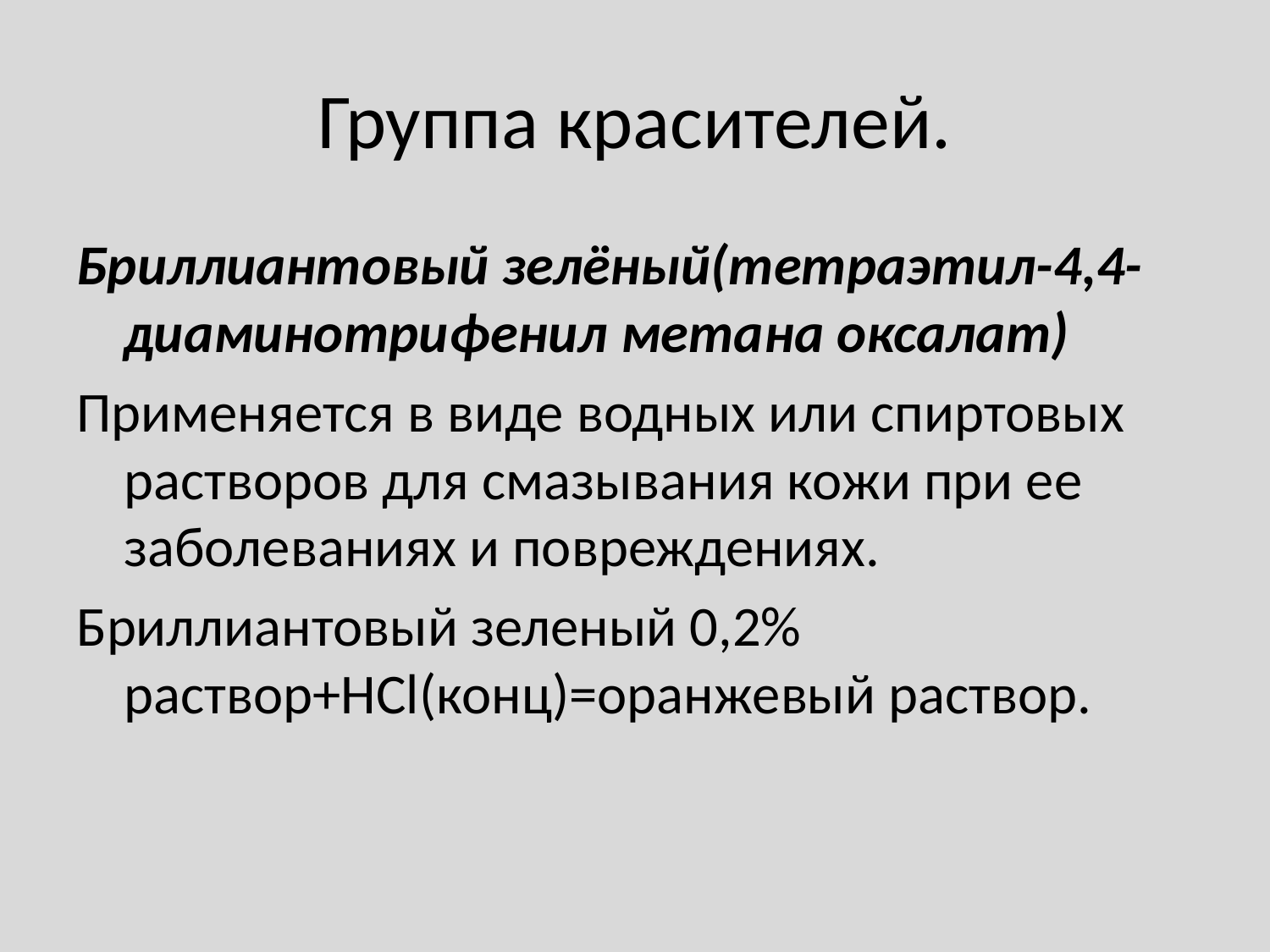

# Группа красителей.
Бриллиантовый зелёный(тетраэтил-4,4-диаминотрифенил метана оксалат)
Применяется в виде водных или спиртовых растворов для смазывания кожи при ее заболеваниях и повреждениях.
Бриллиантовый зеленый 0,2% раствор+HCl(конц)=оранжевый раствор.